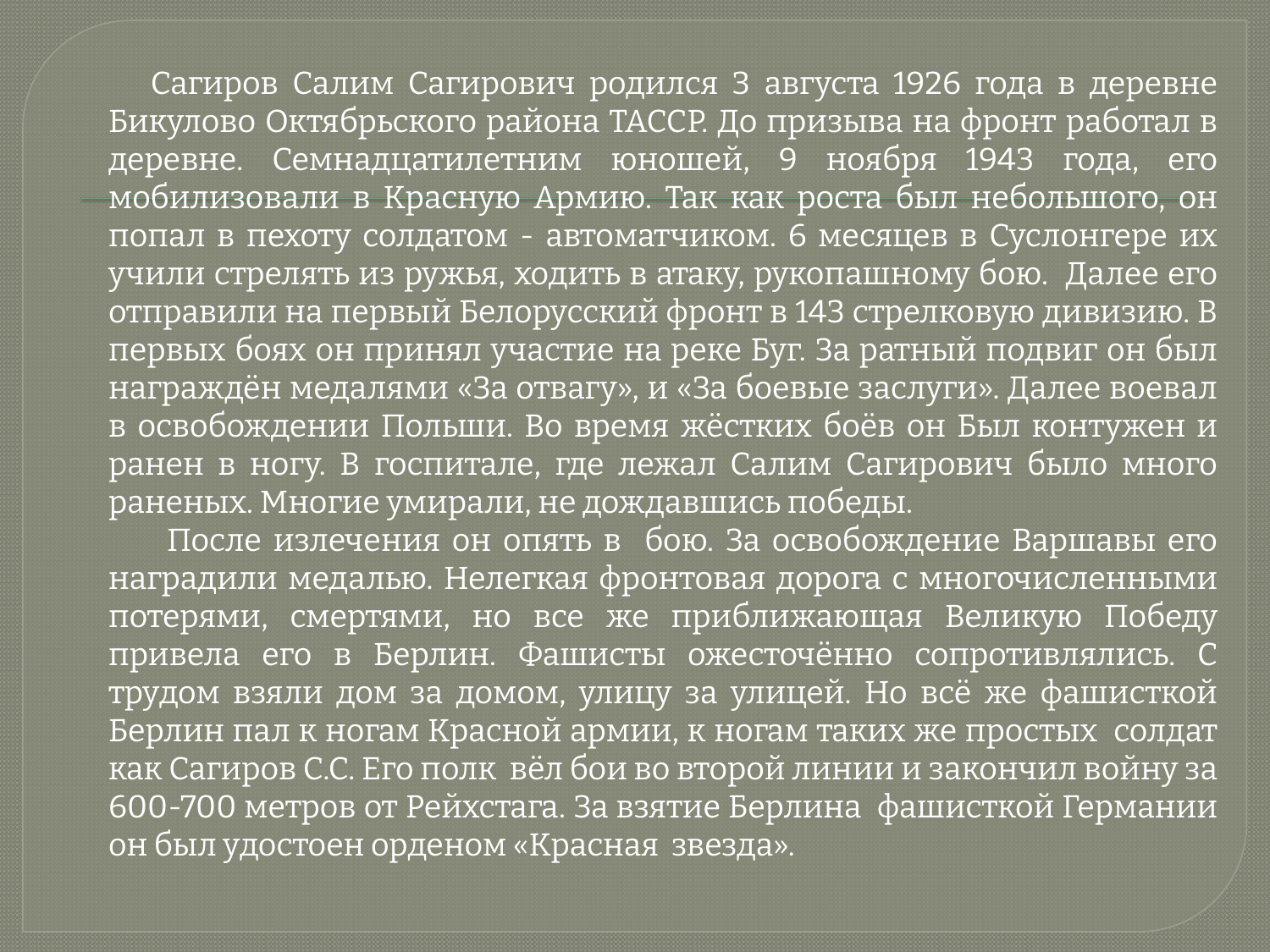

Сагиров Салим Сагирович родился 3 августа 1926 года в деревне Бикулово Октябрьского района ТАССР. До призыва на фронт работал в деревне. Семнадцатилетним юношей, 9 ноября 1943 года, его мобилизовали в Красную Армию. Так как роста был небольшого, он попал в пехоту солдатом - автоматчиком. 6 месяцев в Суслонгере их учили стрелять из ружья, ходить в атаку, рукопашному бою.  Далее его отправили на первый Белорусский фронт в 143 стрелковую дивизию. В первых боях он принял участие на реке Буг. За ратный подвиг он был награждён медалями «За отвагу», и «За боевые заслуги». Далее воевал в освобождении Польши. Во время жёстких боёв он Был контужен и ранен в ногу. В госпитале, где лежал Салим Сагирович было много раненых. Многие умирали, не дождавшись победы.
     После излечения он опять в  бою. За освобождение Варшавы его наградили медалью. Нелегкая фронтовая дорога с многочисленными потерями, смертями, но все же приближающая Великую Победу привела его в Берлин. Фашисты ожесточённо сопротивлялись. С трудом взяли дом за домом, улицу за улицей. Но всё же фашисткой Берлин пал к ногам Красной армии, к ногам таких же простых  солдат как Сагиров С.С. Его полк  вёл бои во второй линии и закончил войну за 600-700 метров от Рейхстага. За взятие Берлина  фашисткой Германии он был удостоен орденом «Красная  звезда».